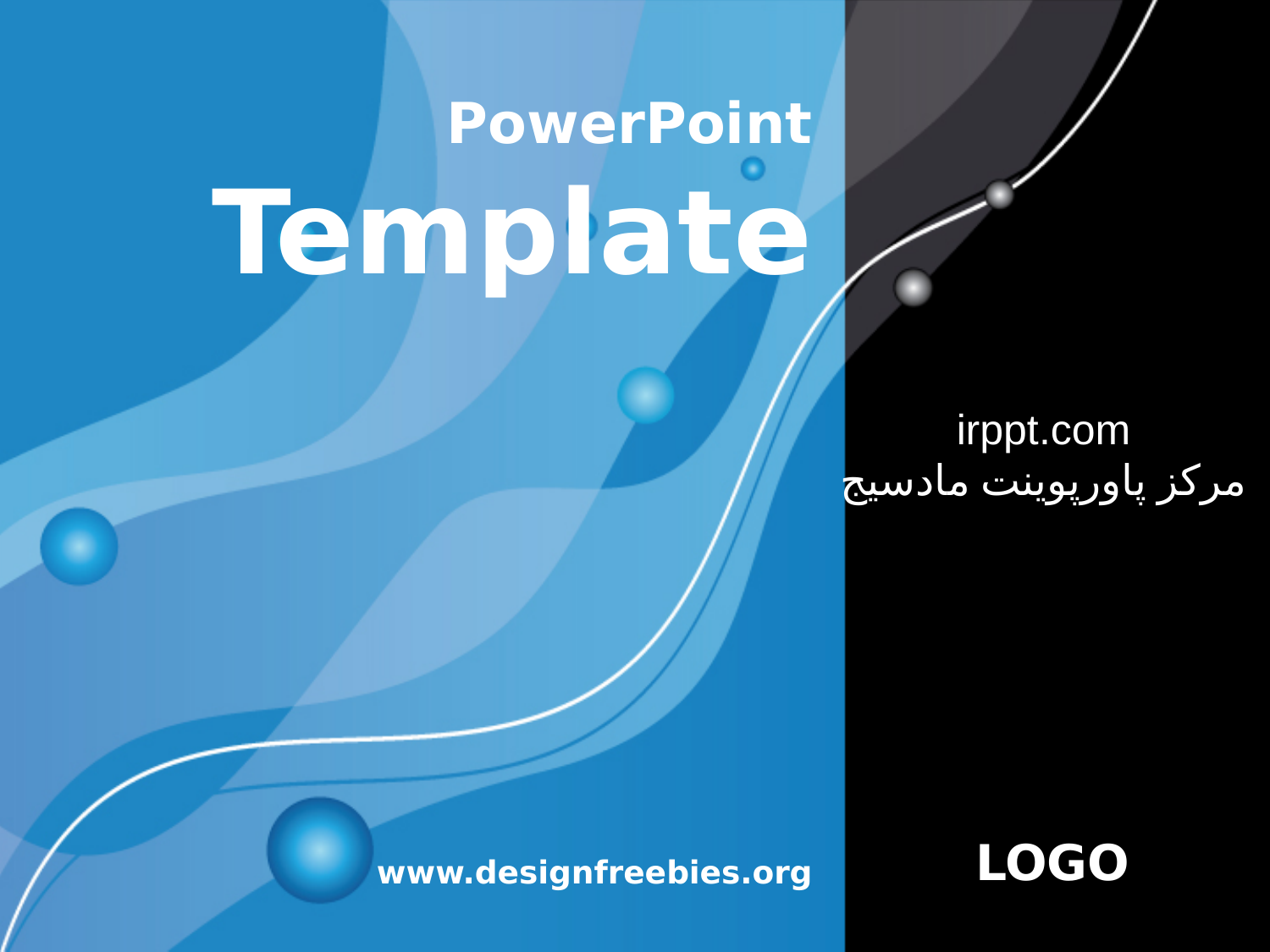

# PowerPoint Template
irppt.com
مرکز پاورپوینت مادسیج
www.designfreebies.org